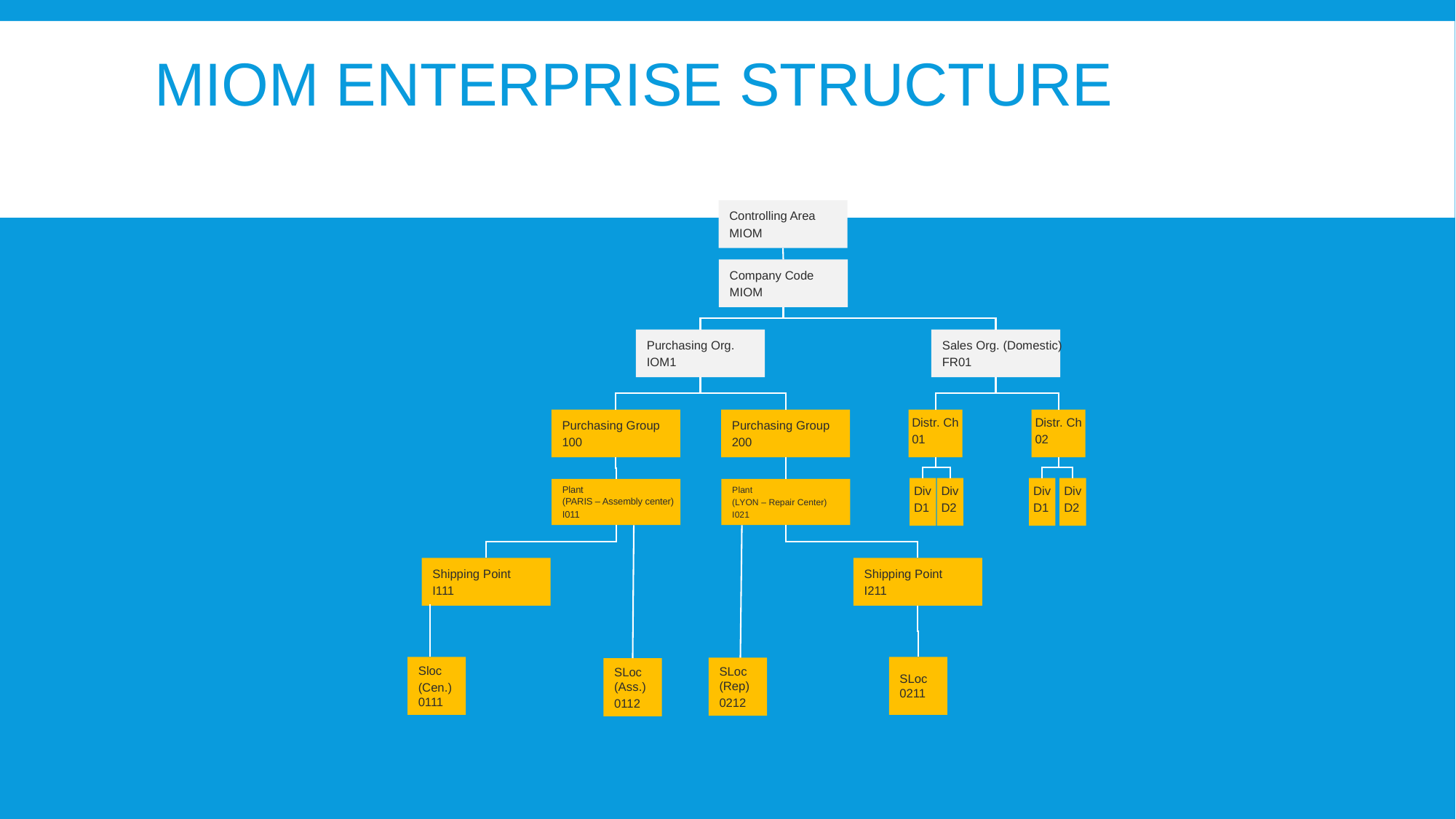

# MIOM Enterprise Structure
Controlling Area
MIOM
Company Code
MIOM

Purchasing Org.
IOM1
Sales Org. (Domestic)
FR01

Purchasing Group
100
Purchasing Group
200
Distr. Ch
01
Distr. Ch
02
Div
D1
Div
D2
Div
D1
Div
D2
Plant
(PARIS – Assembly center)
I011
Plant
(LYON – Repair Center)
I021
Shipping Point
I111
Shipping Point
I211
Sloc
(Cen.)
0111
SLoc
0211
SLoc
(Rep)
0212
SLoc
(Ass.)
0112